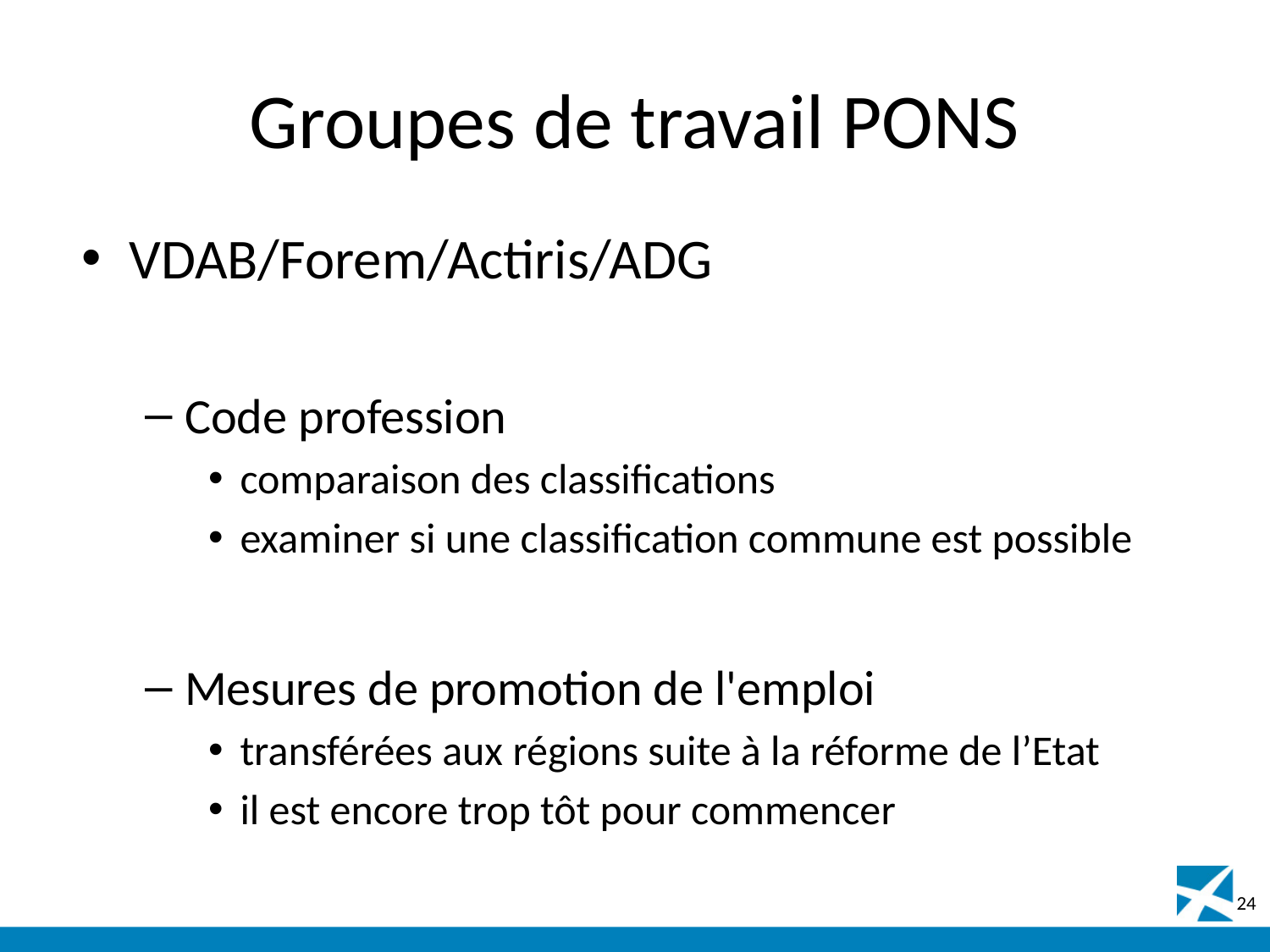

# Groupes de travail PONS
VDAB/Forem/Actiris/ADG

Code profession
comparaison des classifications
examiner si une classification commune est possible

Mesures de promotion de l'emploi
transférées aux régions suite à la réforme de l’Etat
il est encore trop tôt pour commencer